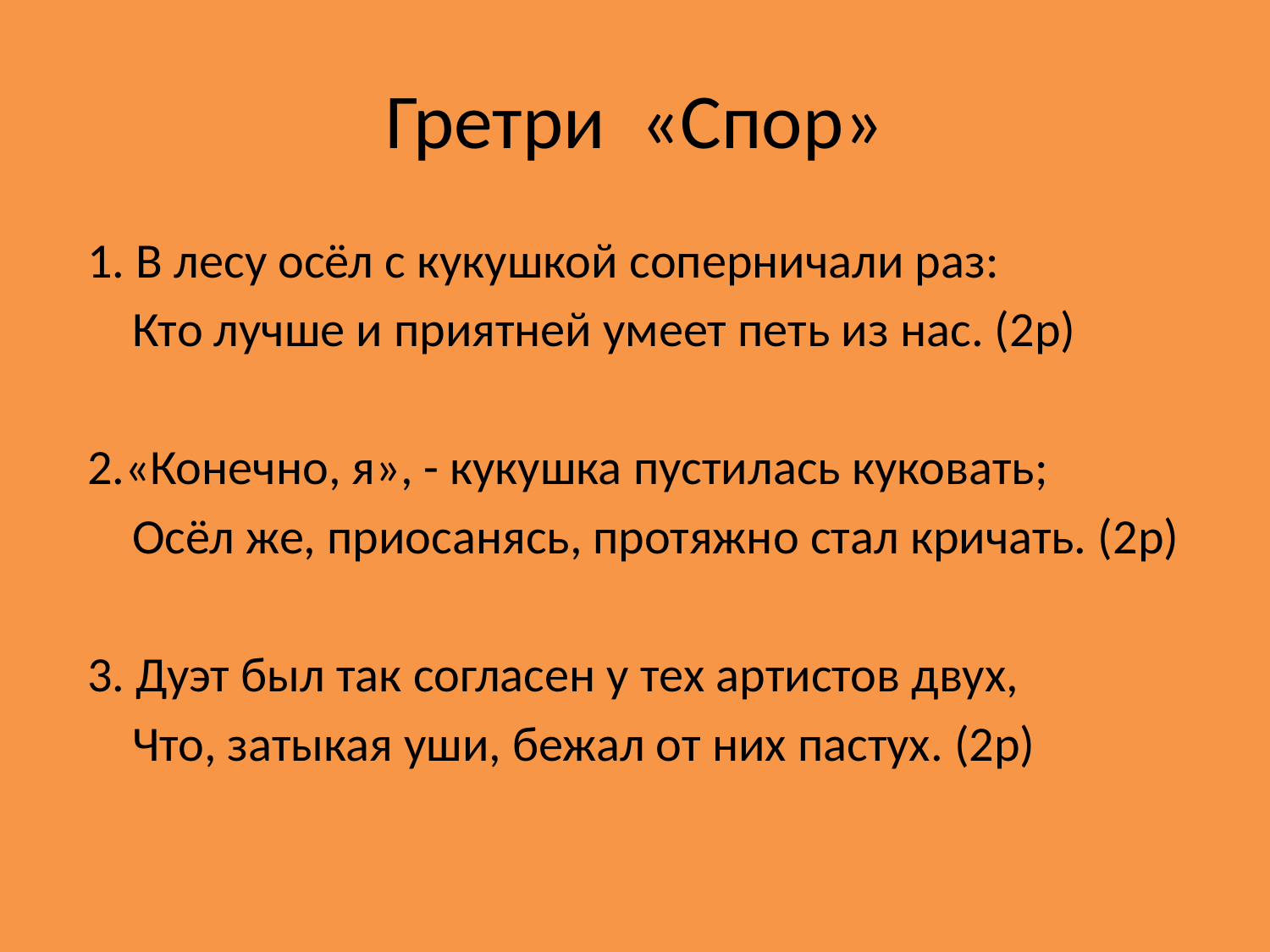

# Гретри  «Спор»
 1. В лесу осёл с кукушкой соперничали раз:
     Кто лучше и приятней умеет петь из нас. (2р)

 2.«Конечно, я», - кукушка пустилась куковать;
     Осёл же, приосанясь, протяжно стал кричать. (2р)

 3. Дуэт был так согласен у тех артистов двух,
     Что, затыкая уши, бежал от них пастух. (2р)